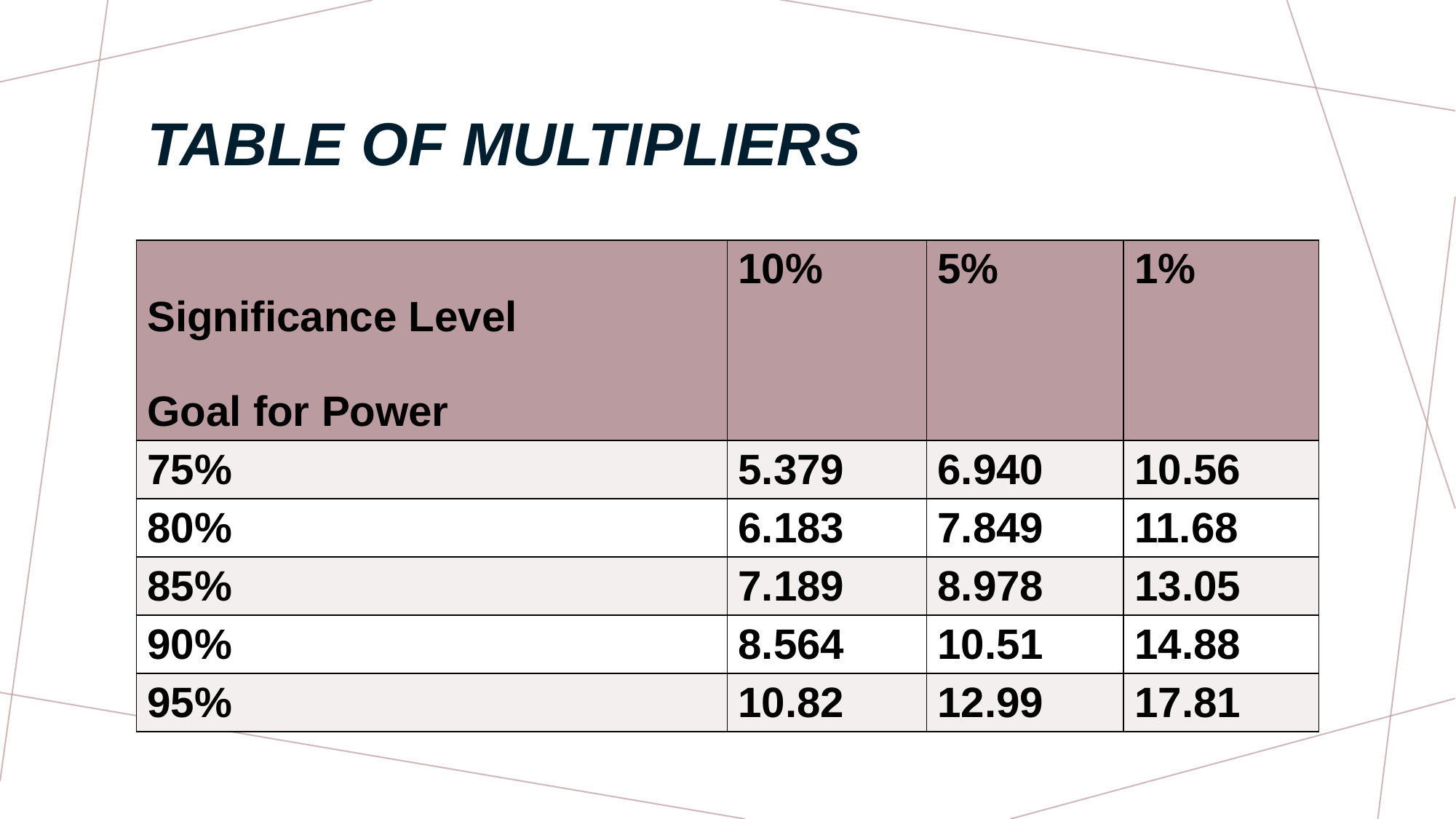

# TABLE OF MULTIPLIERS
| Significance Level Goal for Power | 10% | 5% | 1% |
| --- | --- | --- | --- |
| 75% | 5.379 | 6.940 | 10.56 |
| 80% | 6.183 | 7.849 | 11.68 |
| 85% | 7.189 | 8.978 | 13.05 |
| 90% | 8.564 | 10.51 | 14.88 |
| 95% | 10.82 | 12.99 | 17.81 |